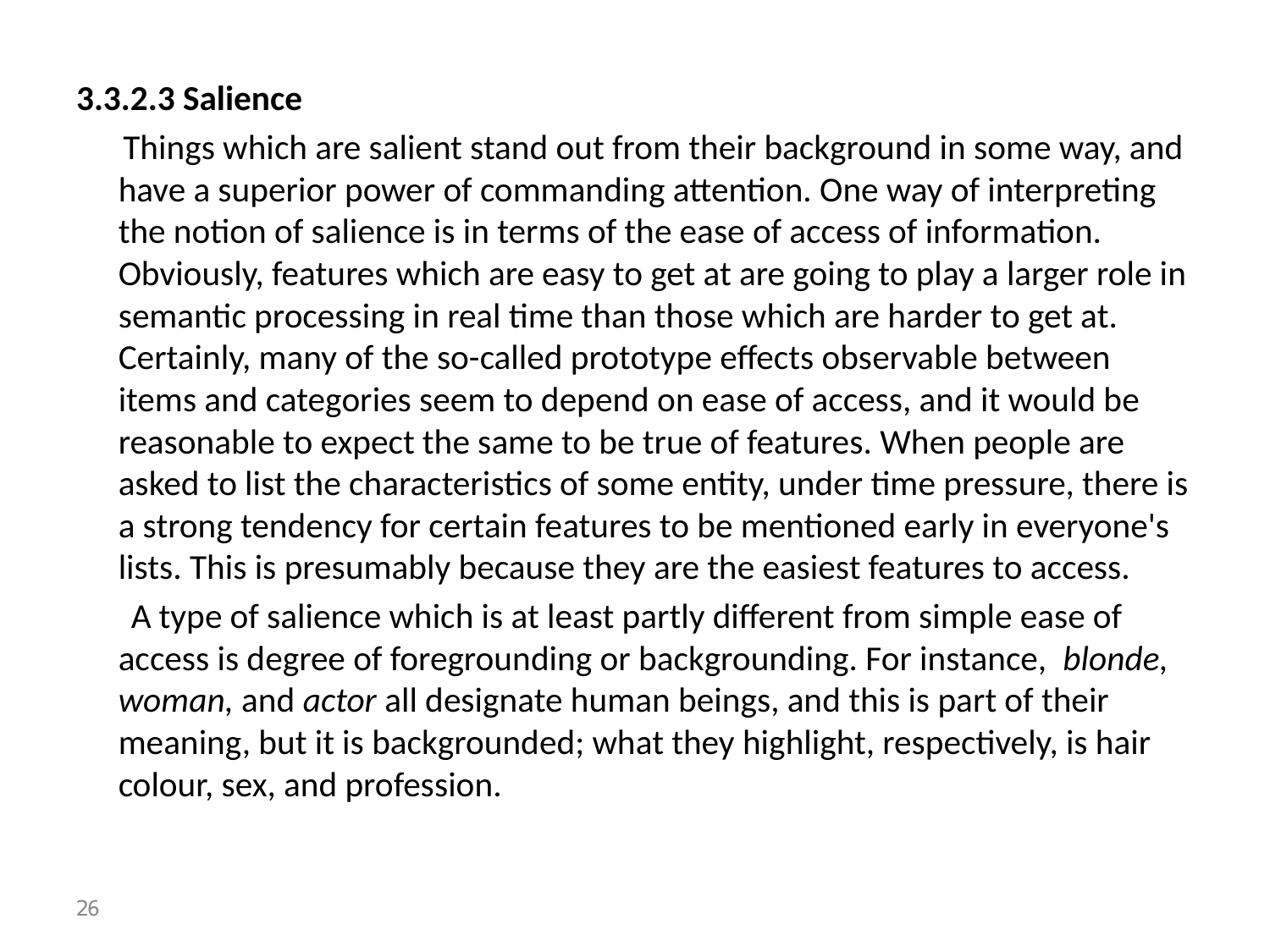

3.3.2.3 Salience
      Things which are salient stand out from their background in some way, and have a superior power of commanding attention. One way of interpreting the notion of salience is in terms of the ease of access of information. Obviously, features which are easy to get at are going to play a larger role in semantic processing in real time than those which are harder to get at. Certainly, many of the so-called prototype effects observable between items and categories seem to depend on ease of access, and it would be reasonable to expect the same to be true of features. When people are asked to list the characteristics of some entity, under time pressure, there is a strong tendency for certain features to be mentioned early in everyone's lists. This is presumably because they are the easiest features to access.
       A type of salience which is at least partly different from simple ease of access is degree of foregrounding or backgrounding. For instance,  blonde, woman, and actor all designate human beings, and this is part of their meaning, but it is backgrounded; what they highlight, respectively, is hair colour, sex, and profession.

26